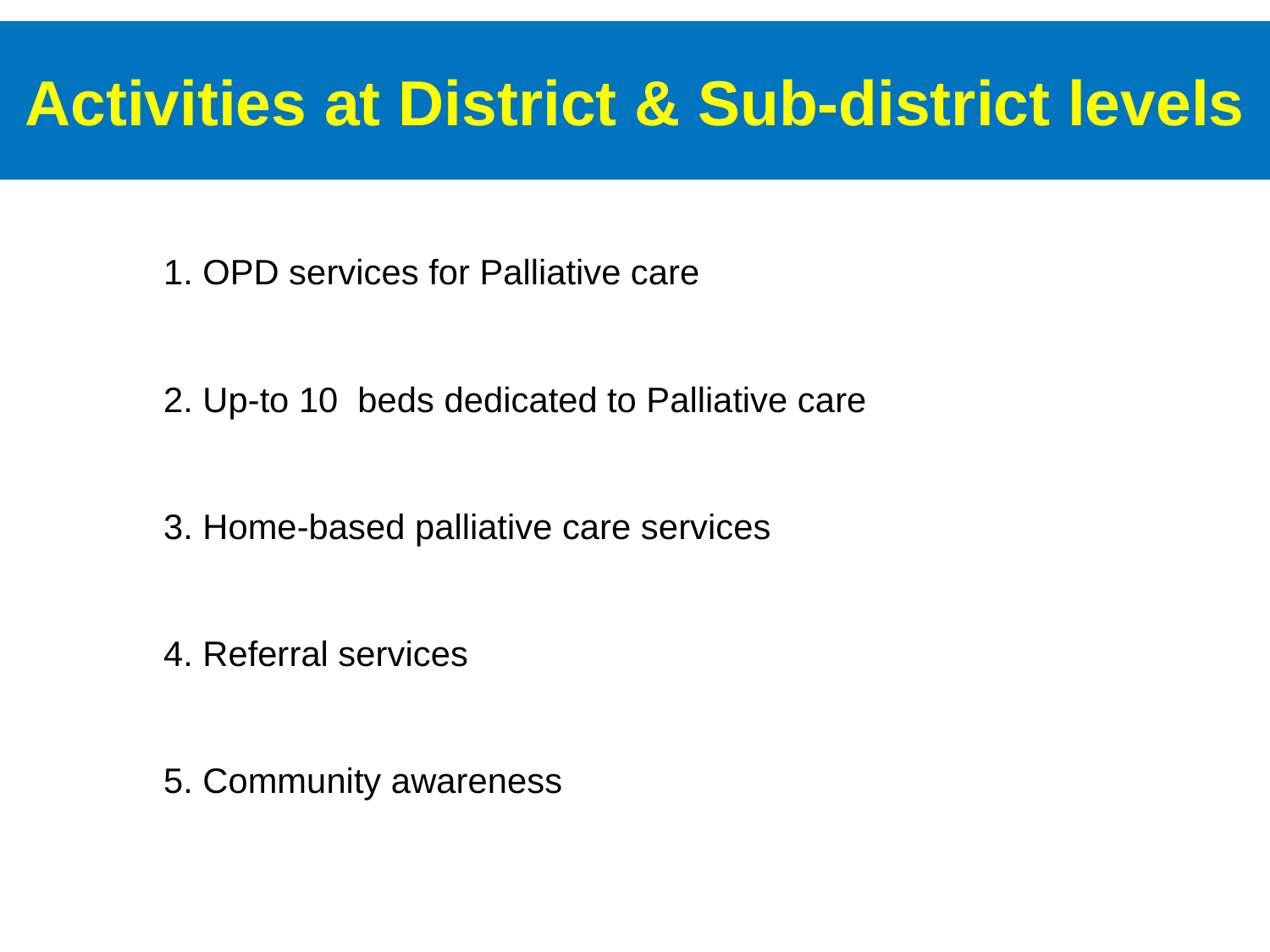

# Activities at District & Sub-district levels
1. OPD services for Palliative care

2. Up-to 10  beds dedicated to Palliative care

3. Home-based palliative care services

4. Referral services

5. Community awareness